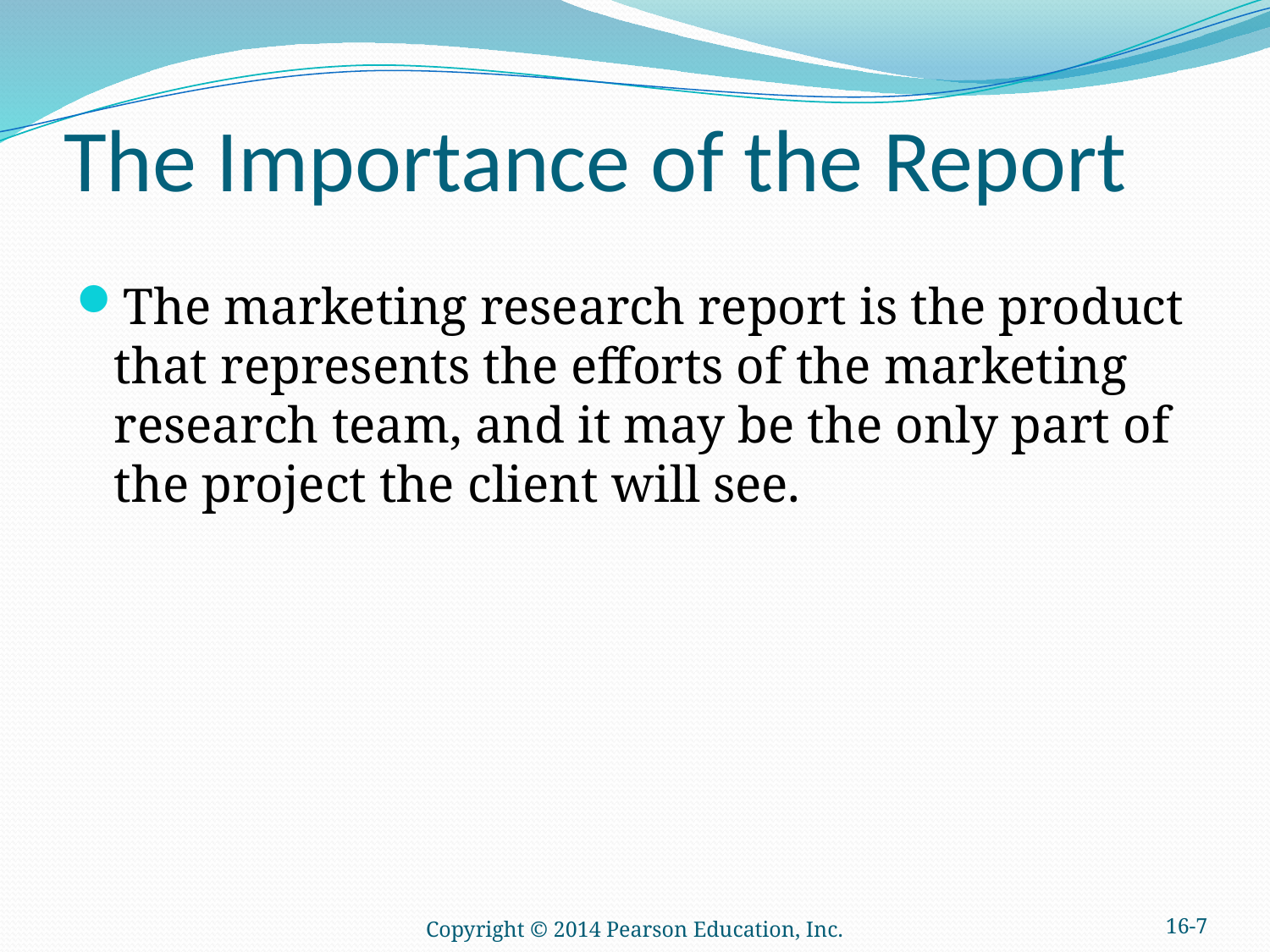

# The Importance of the Report
The marketing research report is the product that represents the efforts of the marketing research team, and it may be the only part of the project the client will see.